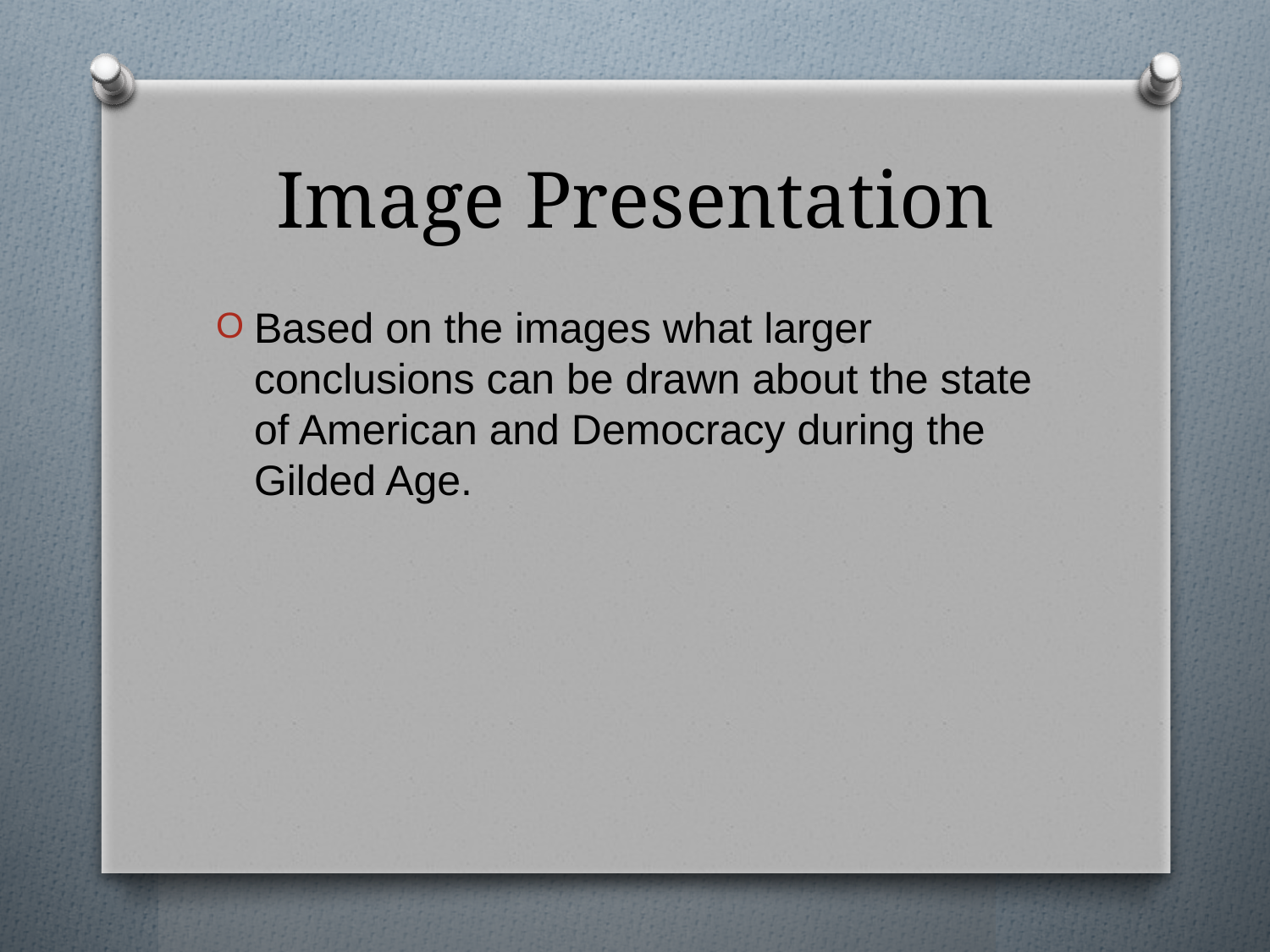

# Image Presentation
Based on the images what larger conclusions can be drawn about the state of American and Democracy during the Gilded Age.